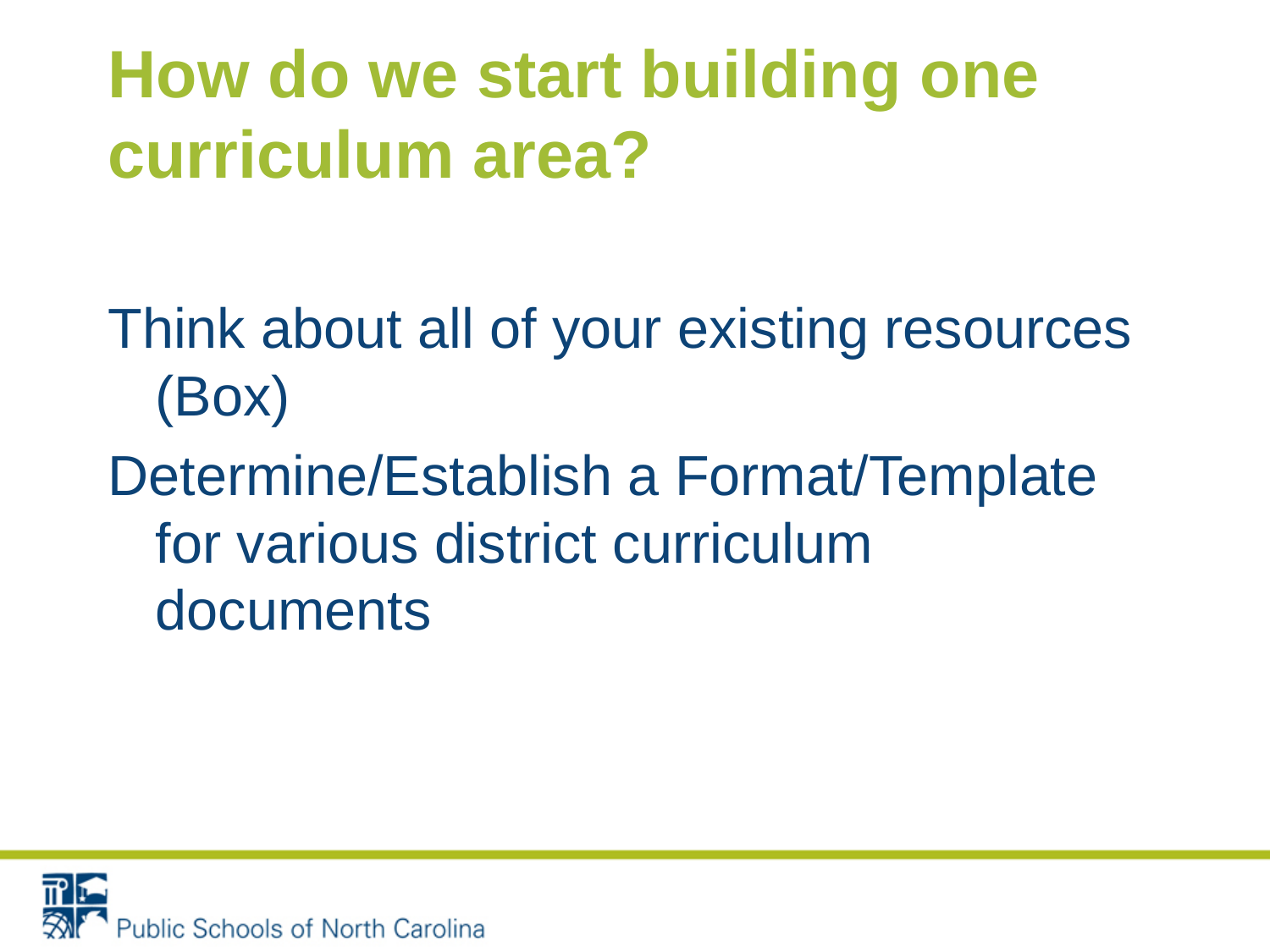

# How do we start building one curriculum area?
Think about all of your existing resources (Box)
Determine/Establish a Format/Template for various district curriculum documents